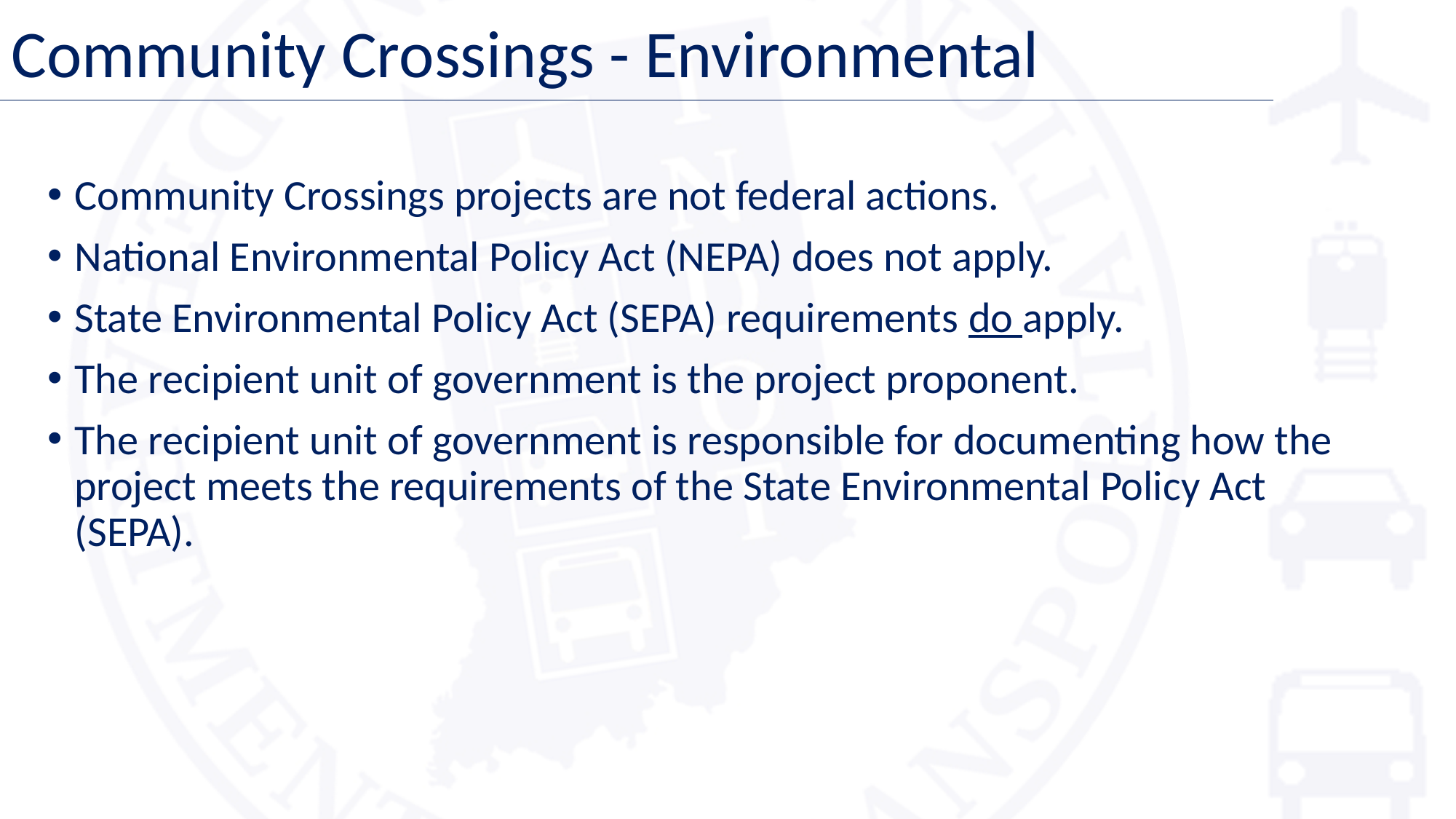

Community Crossings - Environmental

Community Crossings projects are not federal actions.
National Environmental Policy Act (NEPA) does not apply.
State Environmental Policy Act (SEPA) requirements do apply.
The recipient unit of government is the project proponent.
The recipient unit of government is responsible for documenting how the project meets the requirements of the State Environmental Policy Act (SEPA).